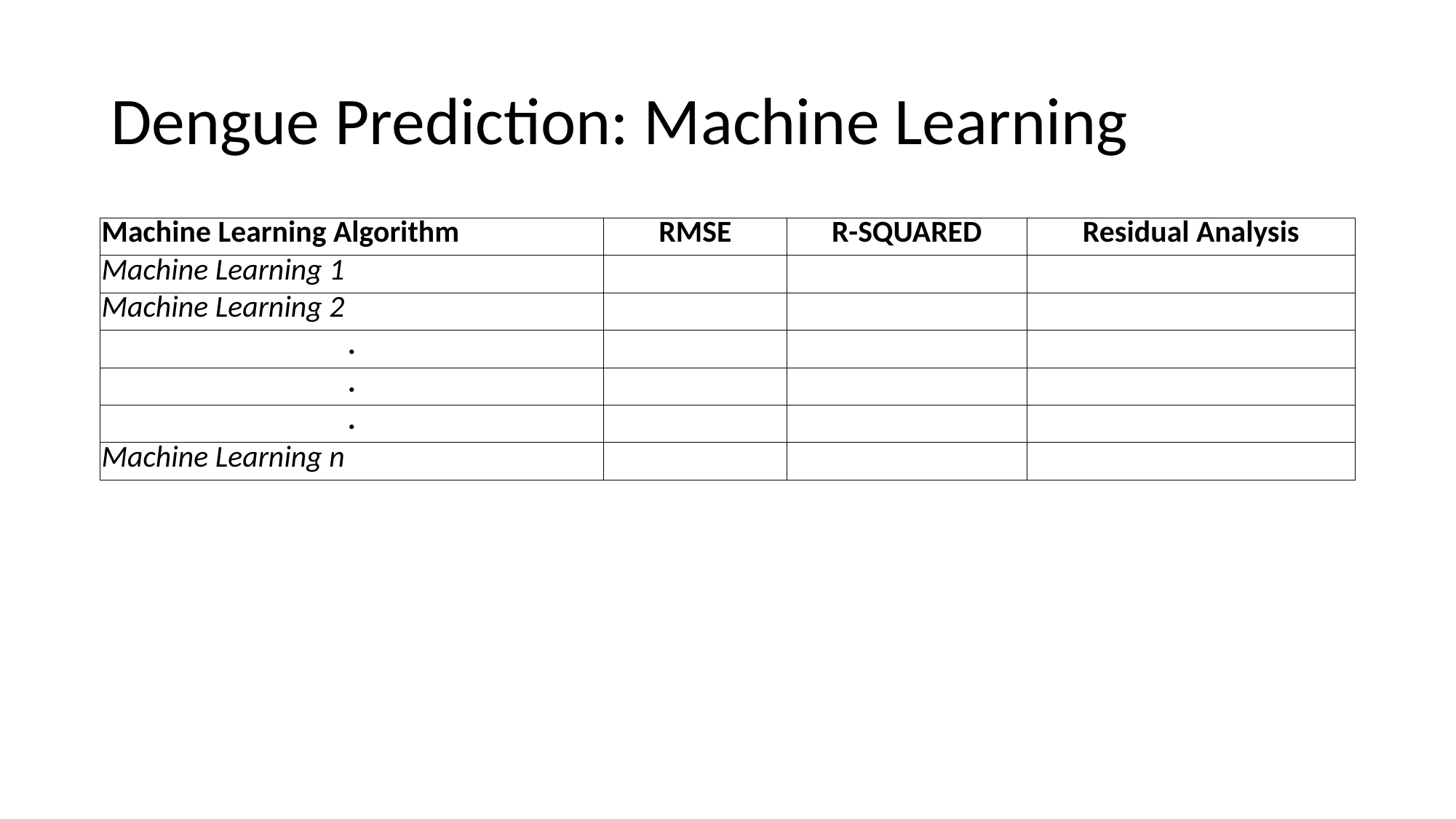

# Dengue Prediction: Machine Learning
| Machine Learning Algorithm | RMSE | R-SQUARED | Residual Analysis |
| --- | --- | --- | --- |
| Machine Learning 1 |  |  |  |
| Machine Learning 2 |  |  |  |
| . |  |  |  |
| . |  |  |  |
| . |  |  |  |
| Machine Learning n |  |  |  |